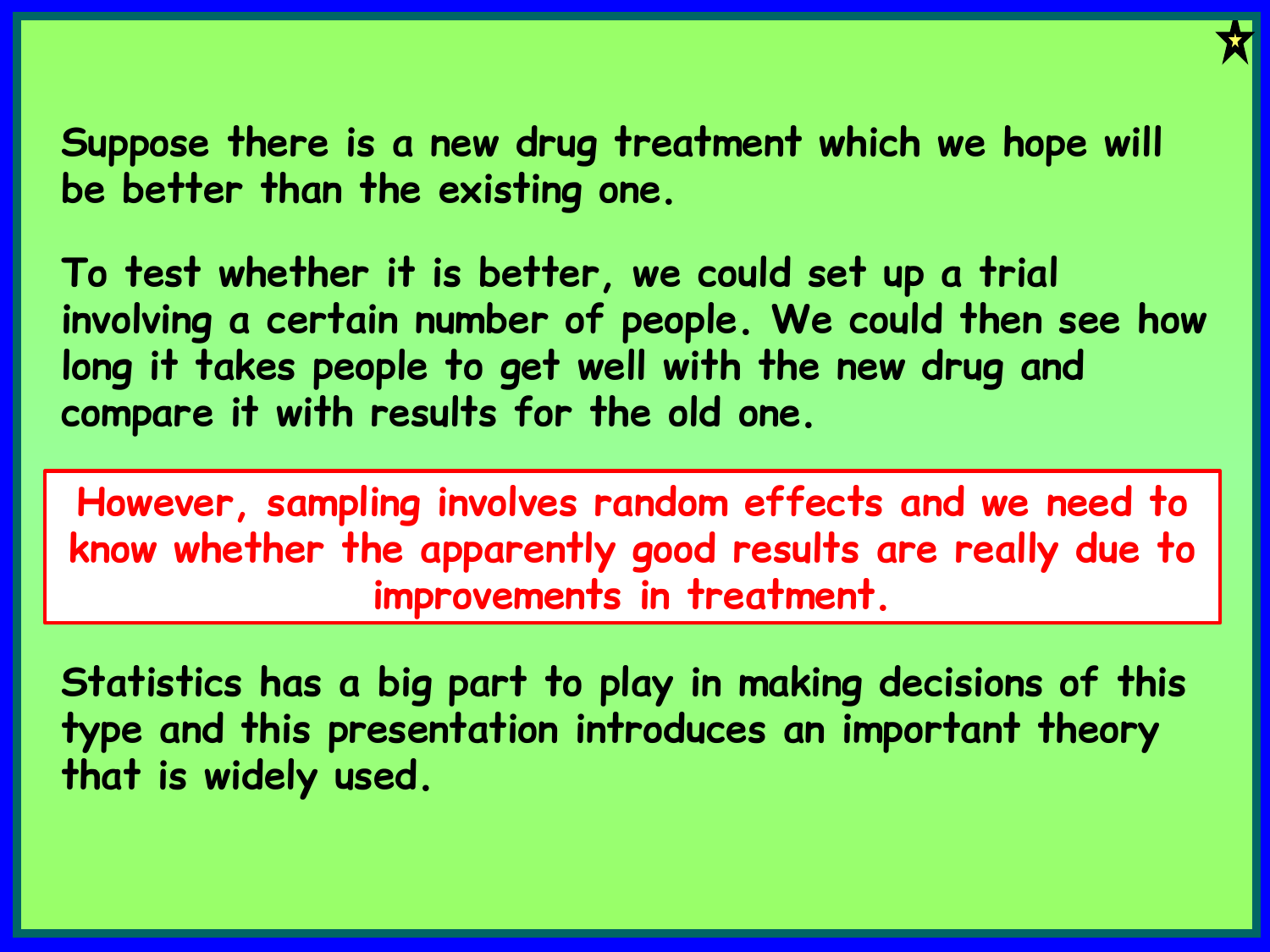

Suppose there is a new drug treatment which we hope will be better than the existing one.
To test whether it is better, we could set up a trial involving a certain number of people. We could then see how long it takes people to get well with the new drug and compare it with results for the old one.
However, sampling involves random effects and we need to know whether the apparently good results are really due to improvements in treatment.
Statistics has a big part to play in making decisions of this type and this presentation introduces an important theory that is widely used.